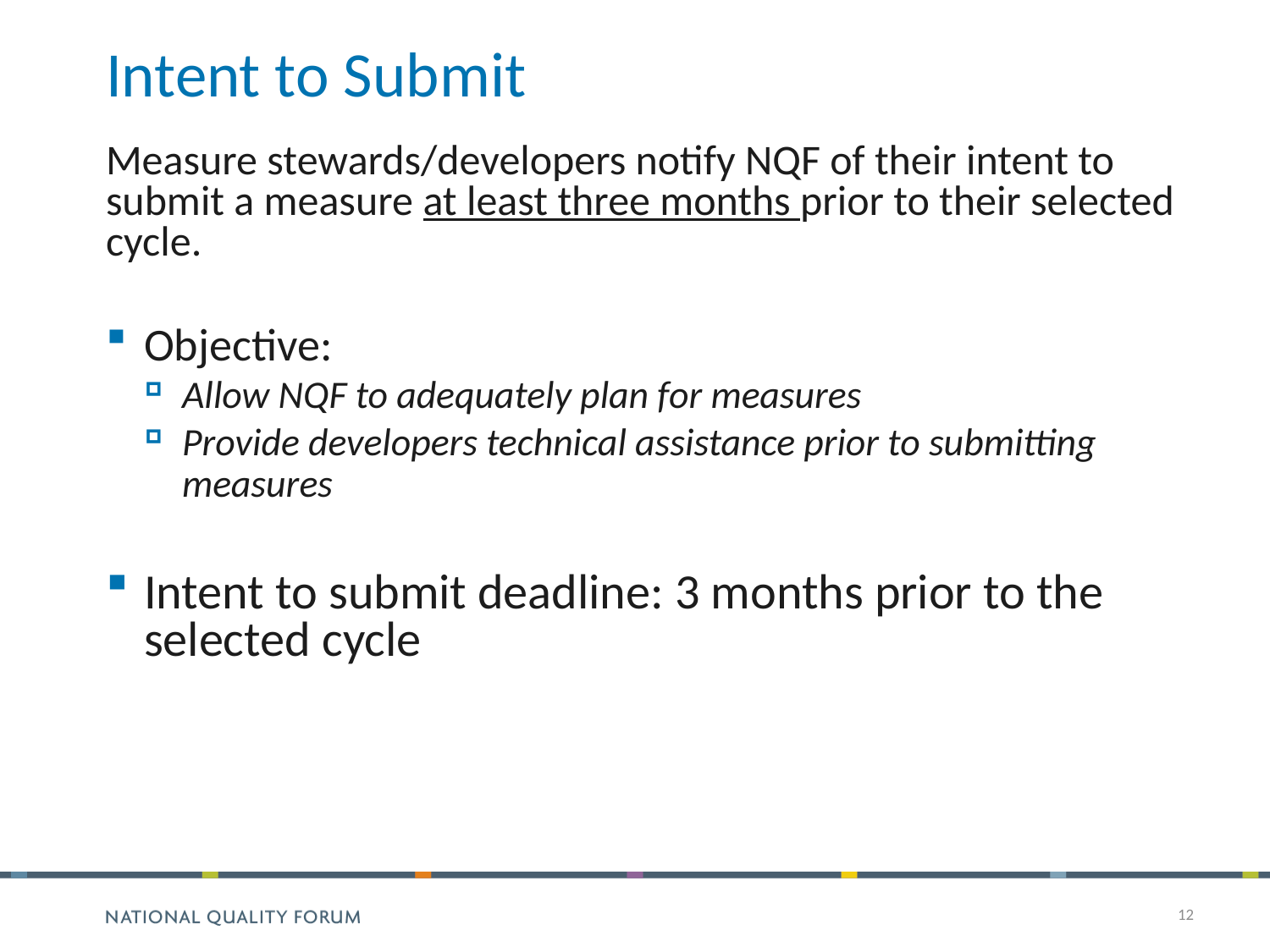

# Intent to Submit
Measure stewards/developers notify NQF of their intent to submit a measure at least three months prior to their selected cycle.

Objective:
Allow NQF to adequately plan for measures
Provide developers technical assistance prior to submitting measures

Intent to submit deadline: 3 months prior to the selected cycle

12